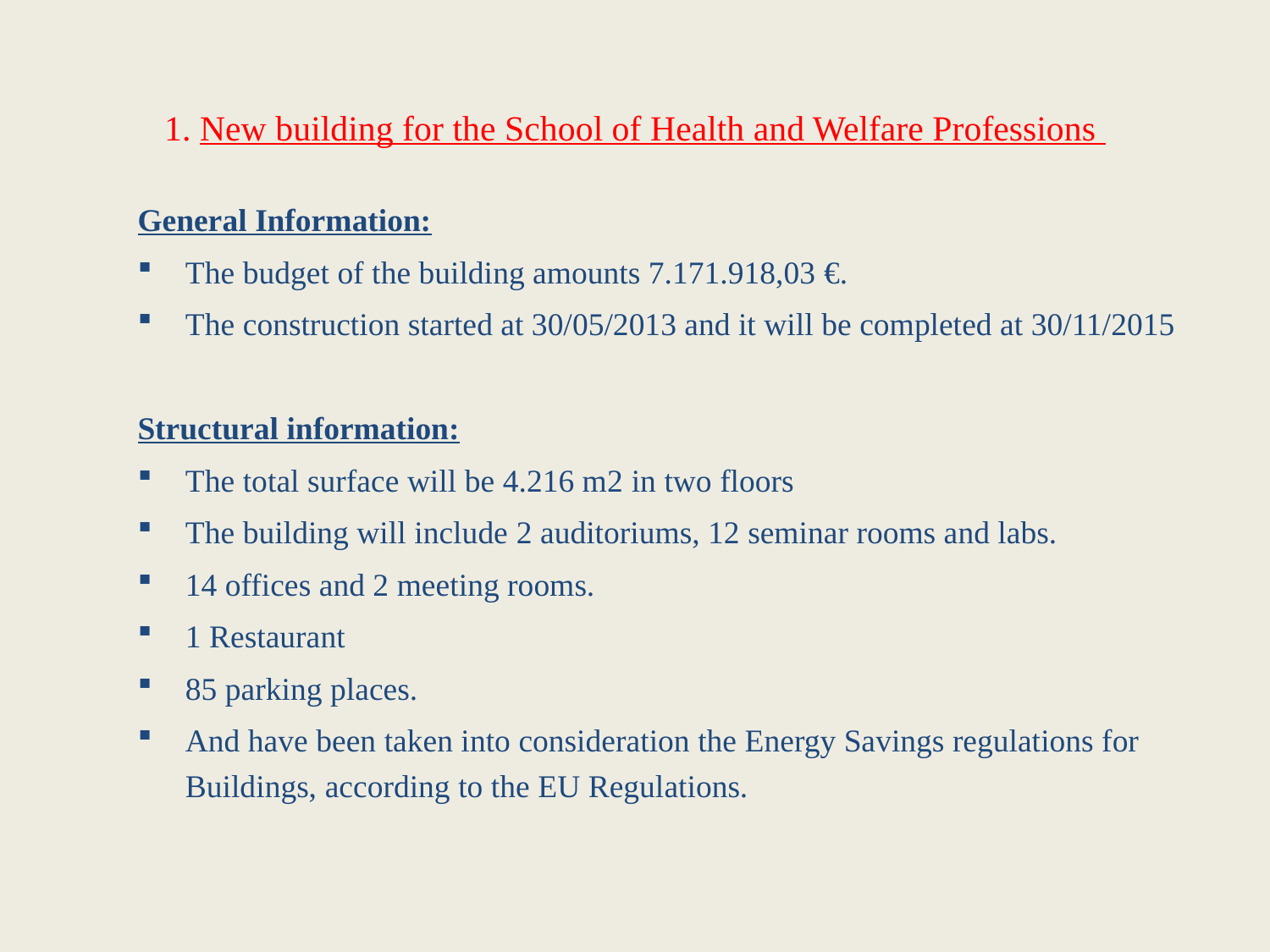

# 1. New building for the School of Health and Welfare Professions
General Information:
The budget of the building amounts 7.171.918,03 €.
The construction started at 30/05/2013 and it will be completed at 30/11/2015

Structural information:
The total surface will be 4.216 m2 in two floors
The building will include 2 auditoriums, 12 seminar rooms and labs.
14 offices and 2 meeting rooms.
1 Restaurant
85 parking places.
And have been taken into consideration the Energy Savings regulations for Buildings, according to the EU Regulations.